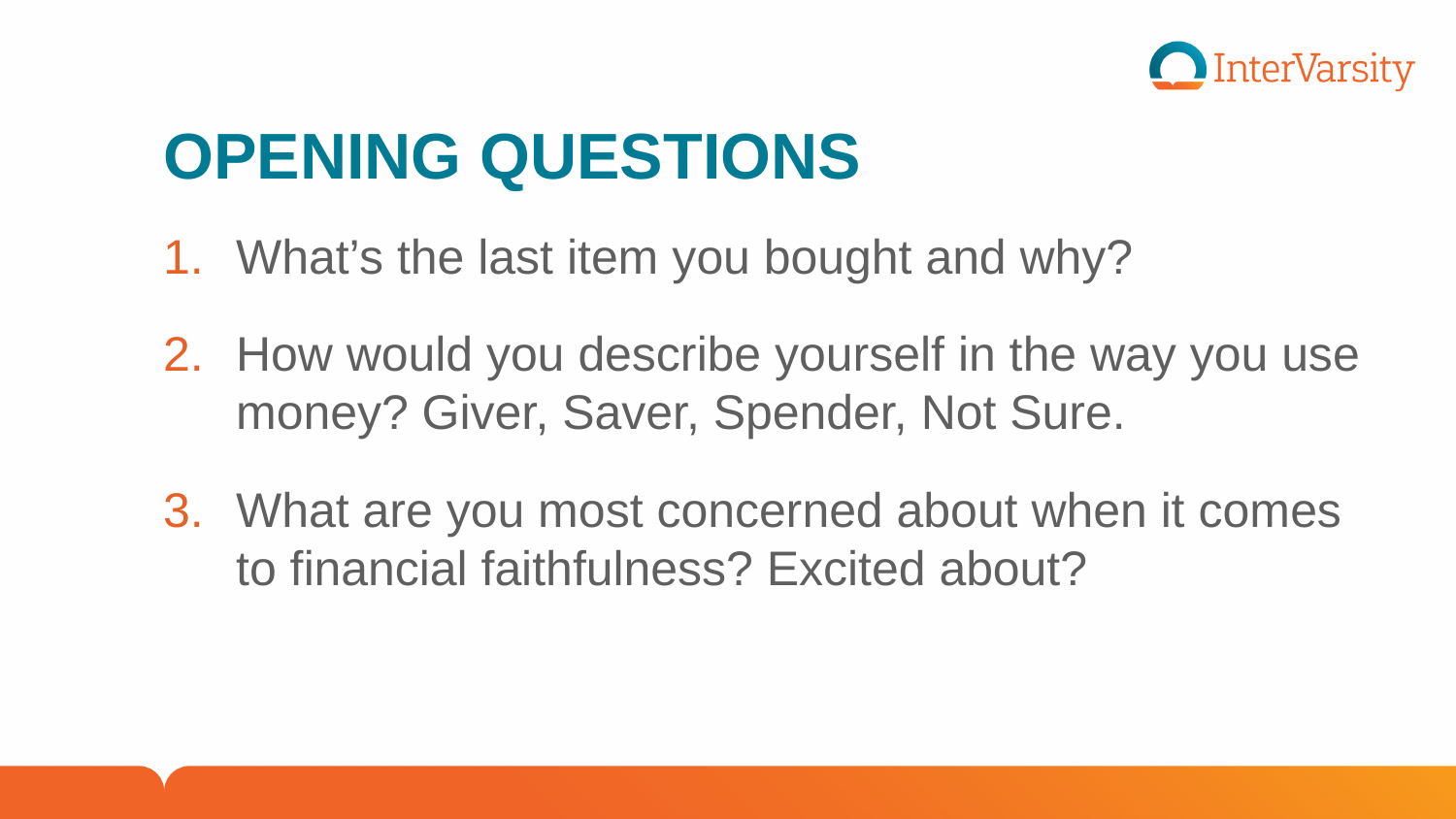

# OPENING QUESTIONS
What’s the last item you bought and why?
How would you describe yourself in the way you use money? Giver, Saver, Spender, Not Sure.
What are you most concerned about when it comes to financial faithfulness? Excited about?